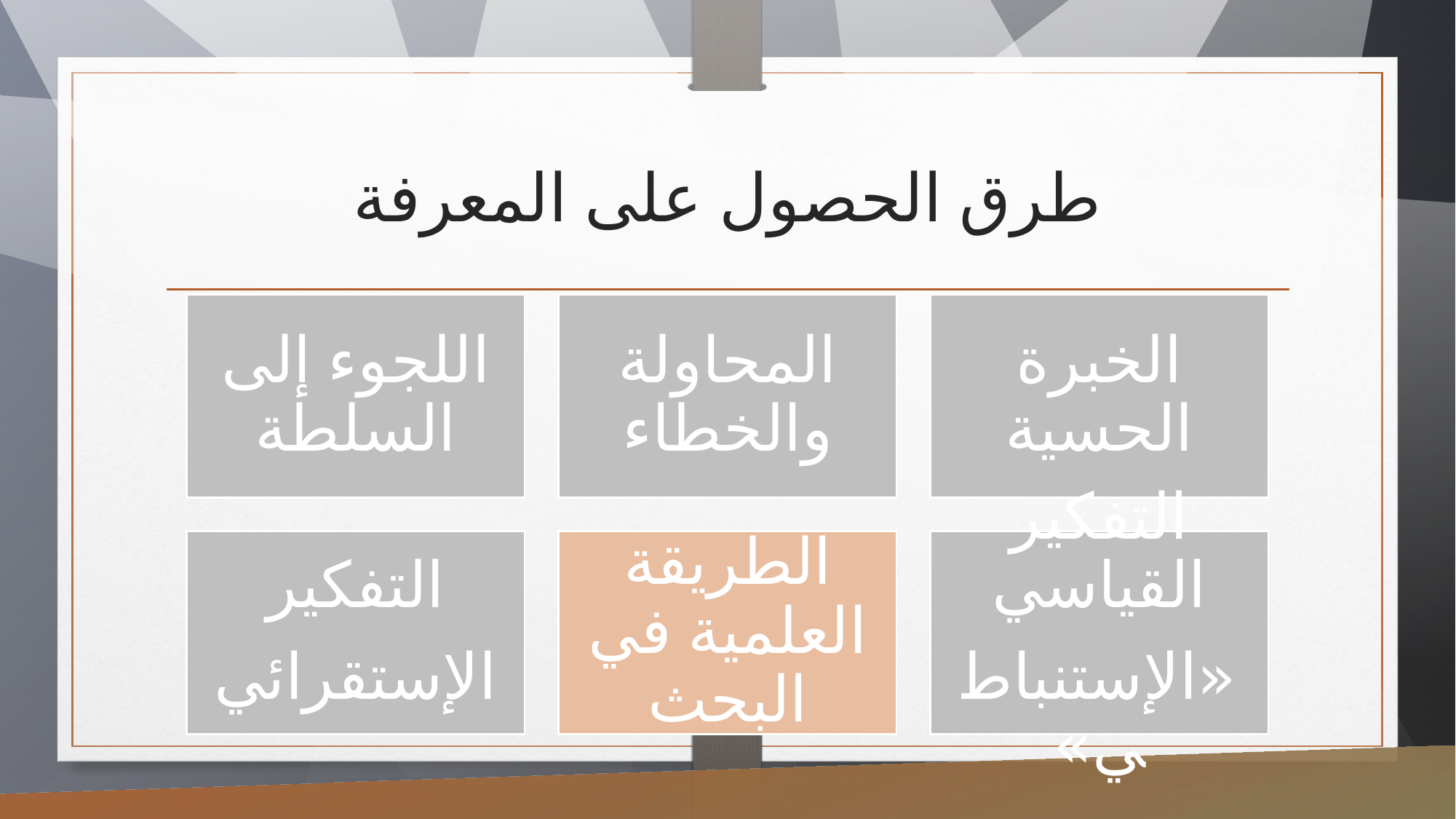

# طرق الحصول على المعرفة
اللجوء إلى السلطة
المحاولة والخطاء
الخبرة الحسية
التفكير
الإستقرائي
الطريقة العلمية في البحث
التفكير القياسي
«الإستنباطي»